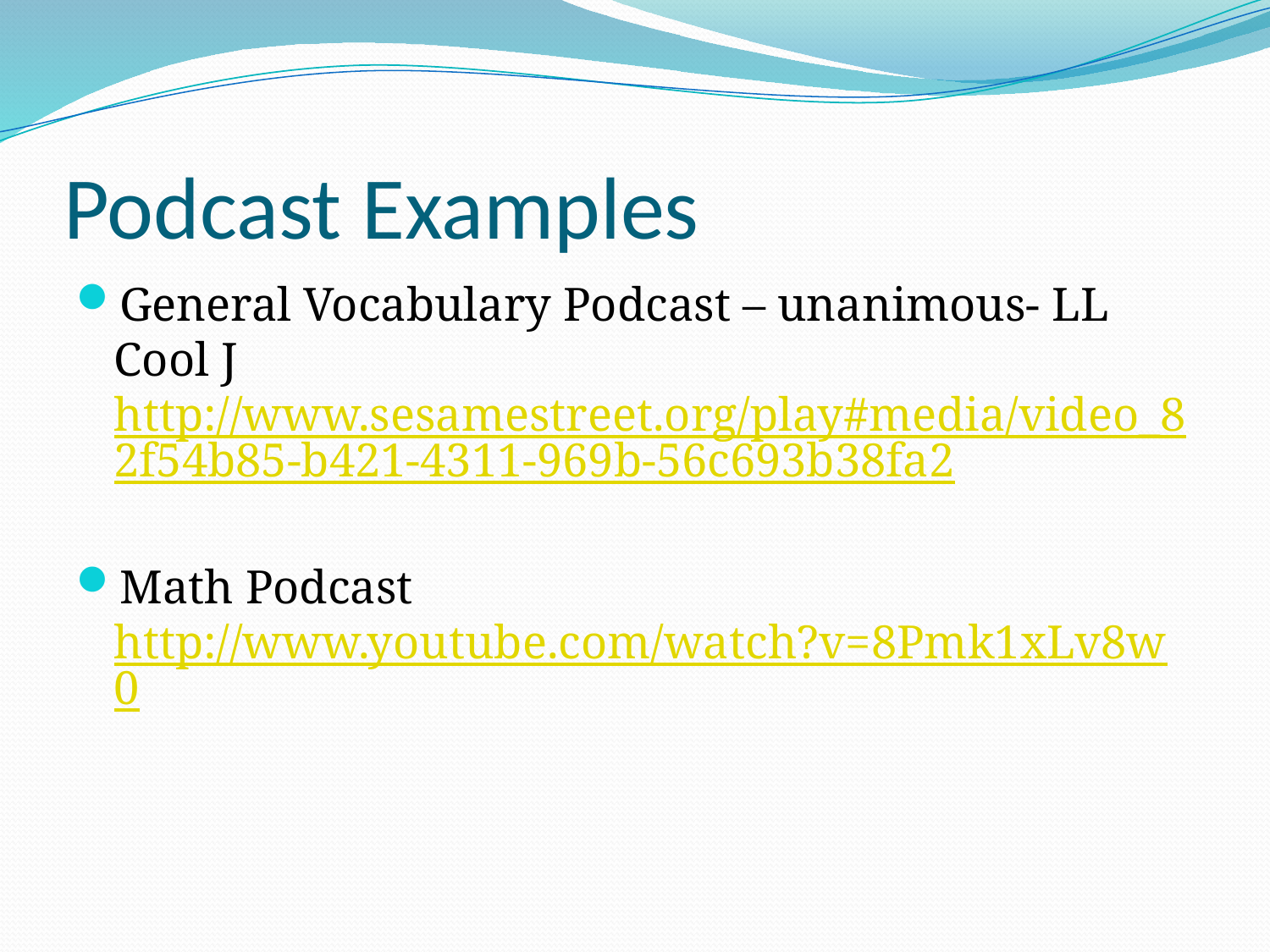

# Podcast Examples
General Vocabulary Podcast – unanimous- LL Cool J http://www.sesamestreet.org/play#media/video_82f54b85-b421-4311-969b-56c693b38fa2
Math Podcast http://www.youtube.com/watch?v=8Pmk1xLv8w0